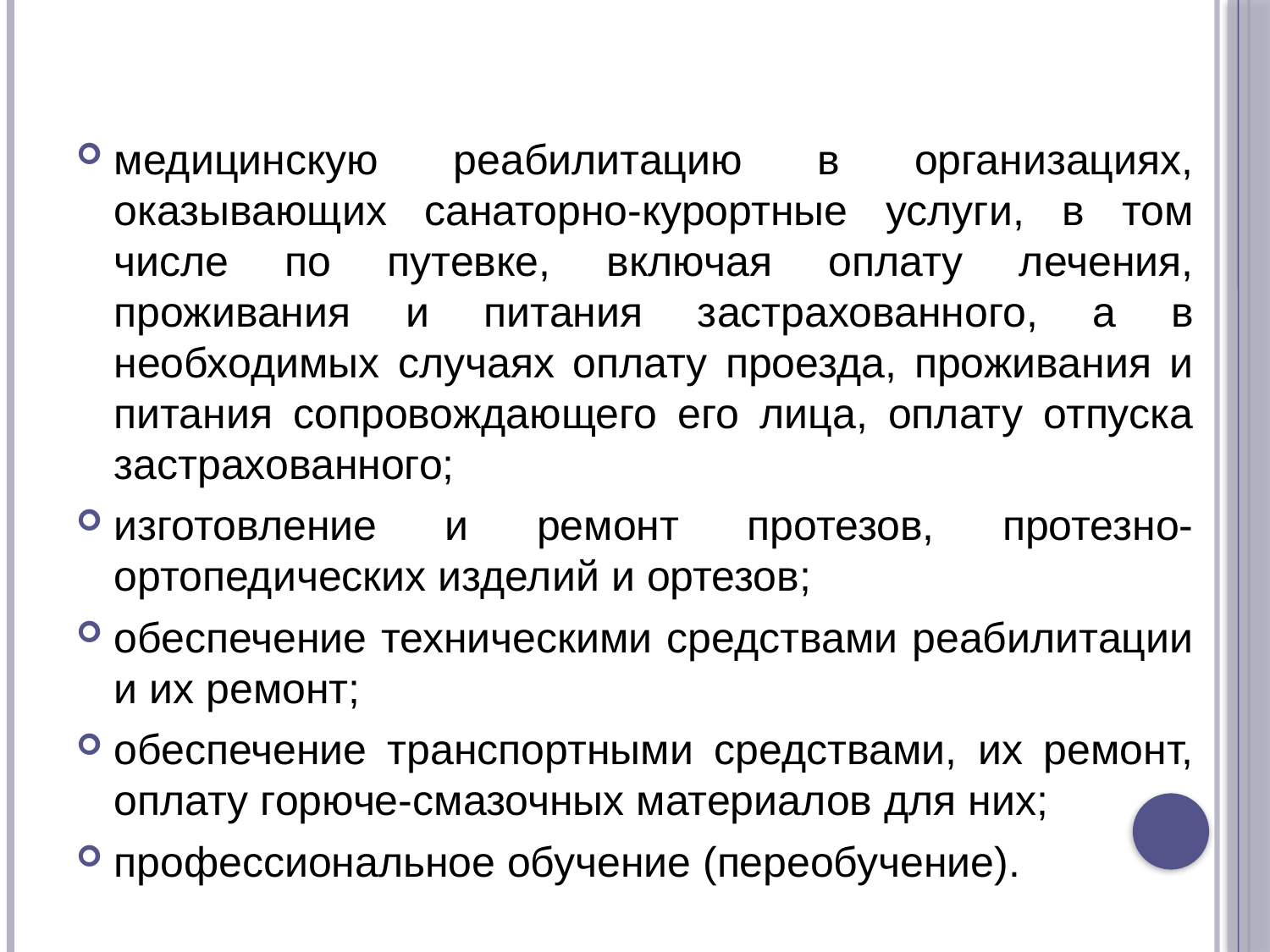

медицинскую реабилитацию в организациях, оказывающих санаторно-курортные услуги, в том числе по путевке, включая оплату лечения, проживания и питания застрахованного, а в необходимых случаях оплату проезда, проживания и питания сопровождающего его лица, оплату отпуска застрахованного;
изготовление и ремонт протезов, протезно-ортопедических изделий и ортезов;
обеспечение техническими средствами реабилитации и их ремонт;
обеспечение транспортными средствами, их ремонт, оплату горюче-смазочных материалов для них;
профессиональное обучение (переобучение).